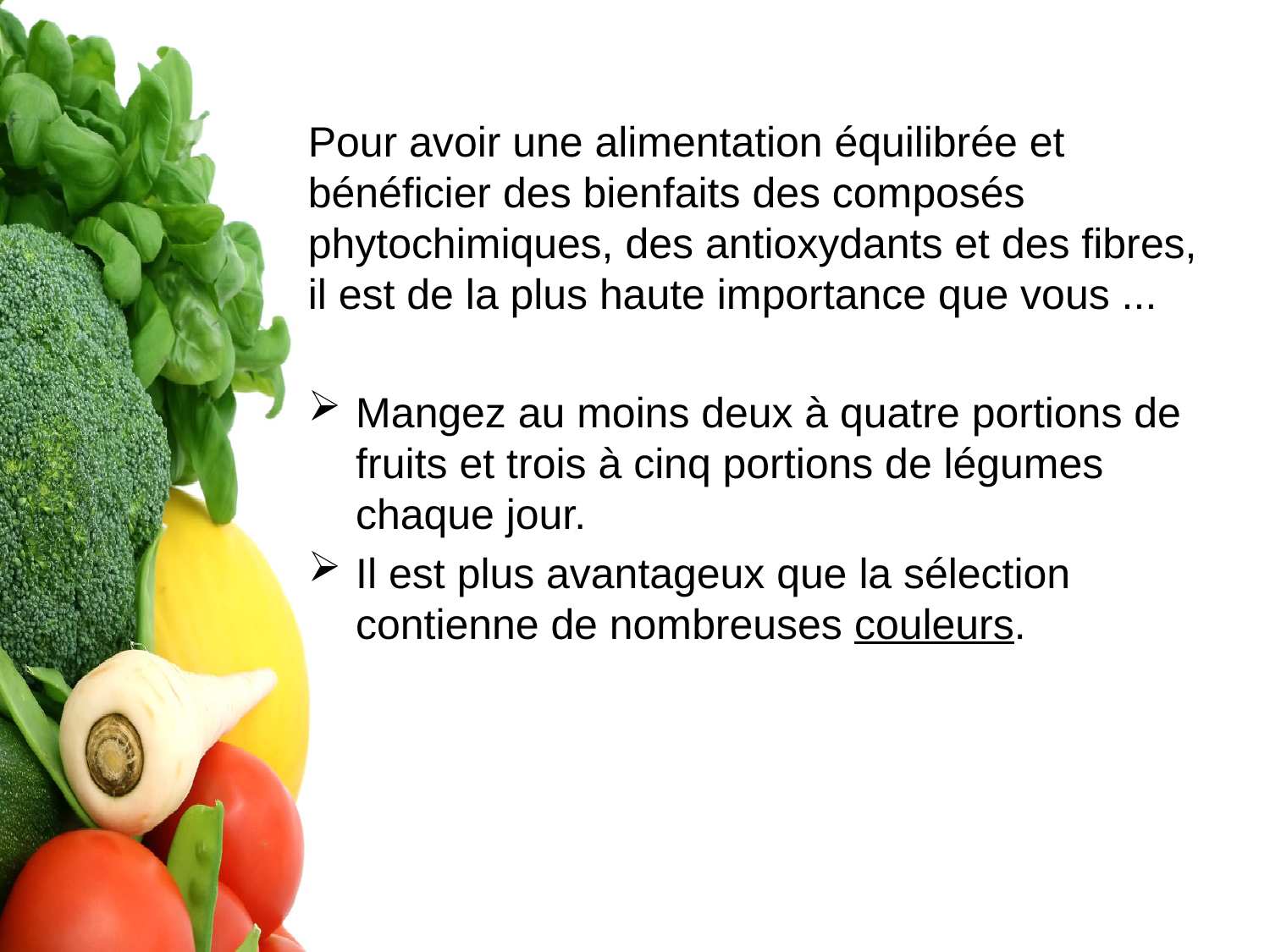

Pour avoir une alimentation équilibrée et bénéficier des bienfaits des composés phytochimiques, des antioxydants et des fibres, il est de la plus haute importance que vous ...

Mangez au moins deux à quatre portions de fruits et trois à cinq portions de légumes chaque jour.
Il est plus avantageux que la sélection contienne de nombreuses couleurs.